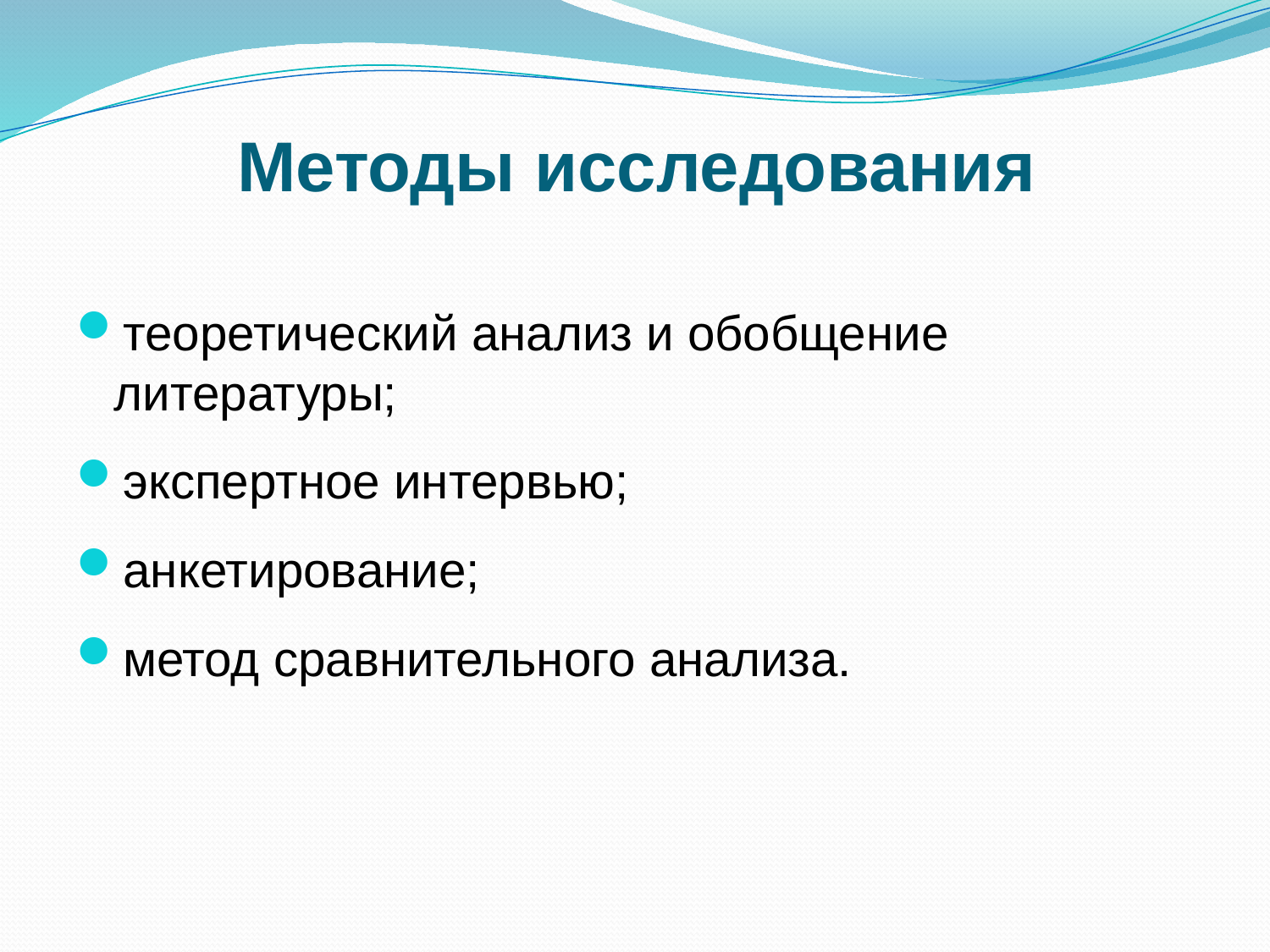

# Методы исследования

теоретический анализ и обобщение литературы;

экспертное интервью;

анкетирование;

метод сравнительного анализа.